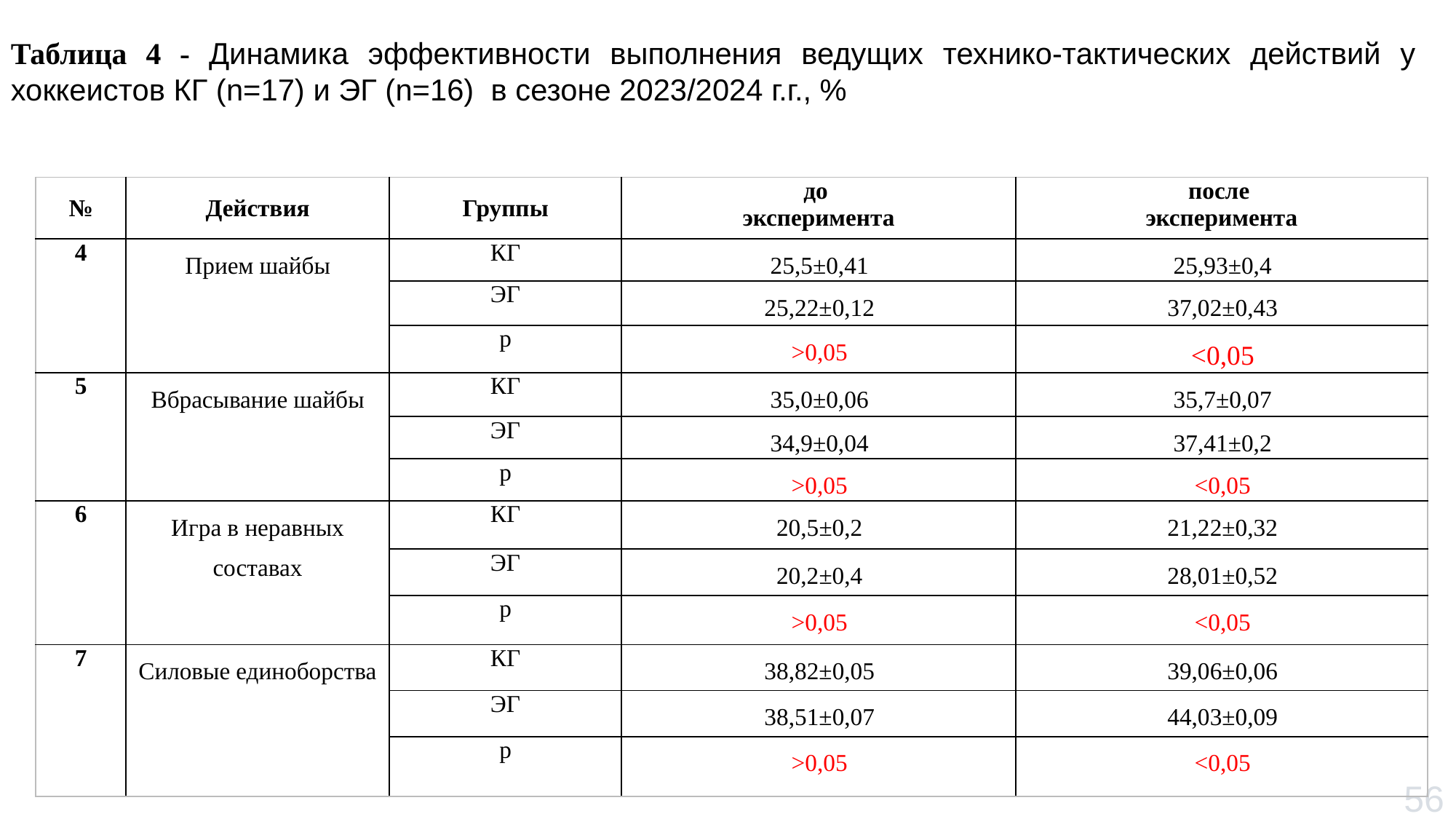

Таблица 4 - Динамика эффективности выполнения ведущих технико-тактических действий у хоккеистов КГ (n=17) и ЭГ (n=16)  в сезоне 2023/2024 г.г., %

| № | Действия | Группы | до эксперимента | после эксперимента |
| --- | --- | --- | --- | --- |
| 4 | Прием шайбы | КГ | 25,5±0,41 | 25,93±0,4 |
|  |  | ЭГ | 25,22±0,12 | 37,02±0,43 |
|  |  | р | >0,05 | <0,05 |
| 5 | Вбрасывание шайбы | КГ | 35,0±0,06 | 35,7±0,07 |
|  |  | ЭГ | 34,9±0,04 | 37,41±0,2 |
|  |  | р | >0,05 | <0,05 |
| 6 | Игра в неравных составах | КГ | 20,5±0,2 | 21,22±0,32 |
|  |  | ЭГ | 20,2±0,4 | 28,01±0,52 |
|  |  | р | >0,05 | <0,05 |
| 7 | Силовые единоборства | КГ | 38,82±0,05 | 39,06±0,06 |
|  |  | ЭГ | 38,51±0,07 | 44,03±0,09 |
|  |  | р | >0,05 | <0,05 |
56